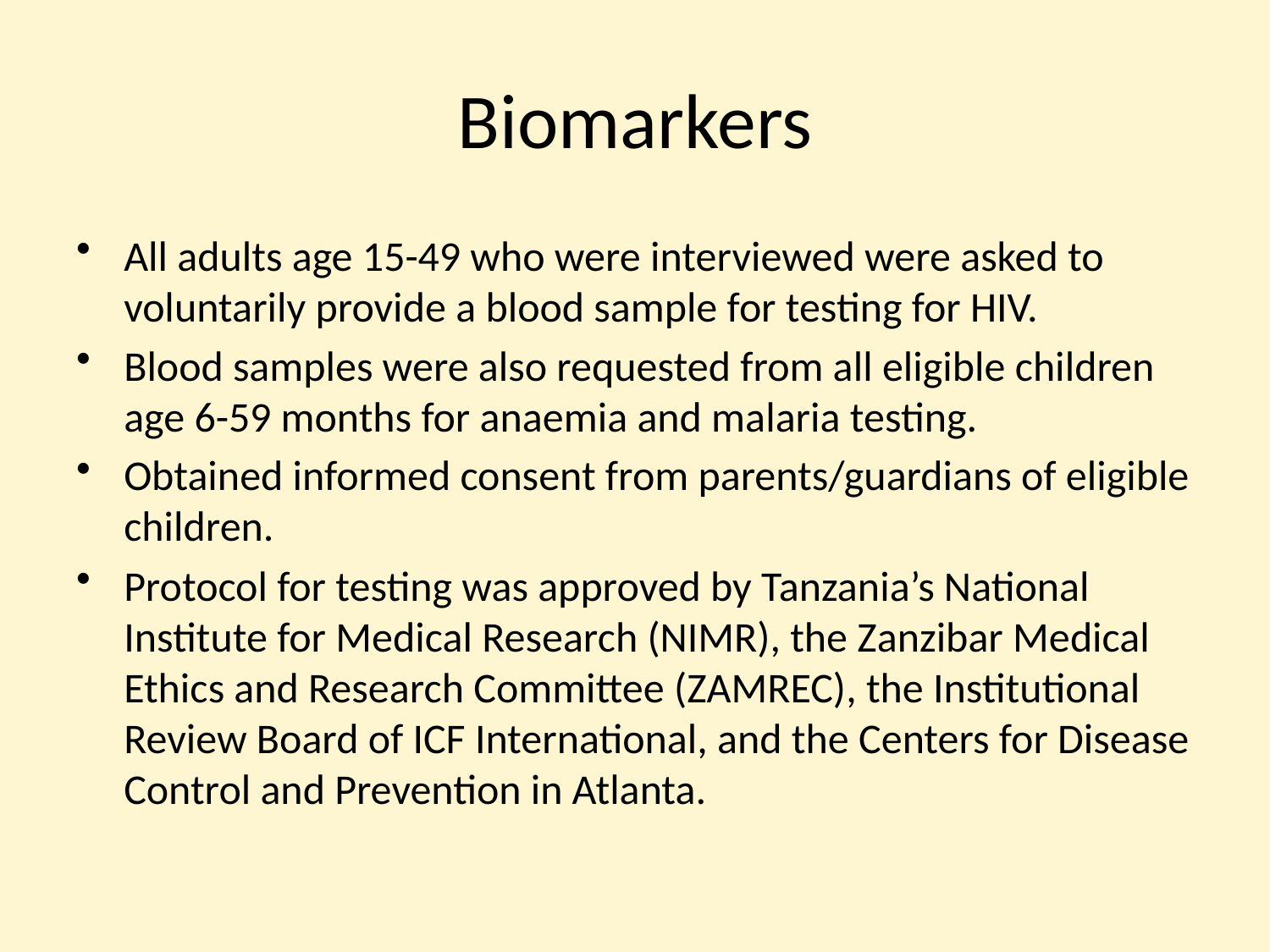

# Biomarkers
All adults age 15-49 who were interviewed were asked to voluntarily provide a blood sample for testing for HIV.
Blood samples were also requested from all eligible children age 6-59 months for anaemia and malaria testing.
Obtained informed consent from parents/guardians of eligible children.
Protocol for testing was approved by Tanzania’s National Institute for Medical Research (NIMR), the Zanzibar Medical Ethics and Research Committee (ZAMREC), the Institutional Review Board of ICF International, and the Centers for Disease Control and Prevention in Atlanta.